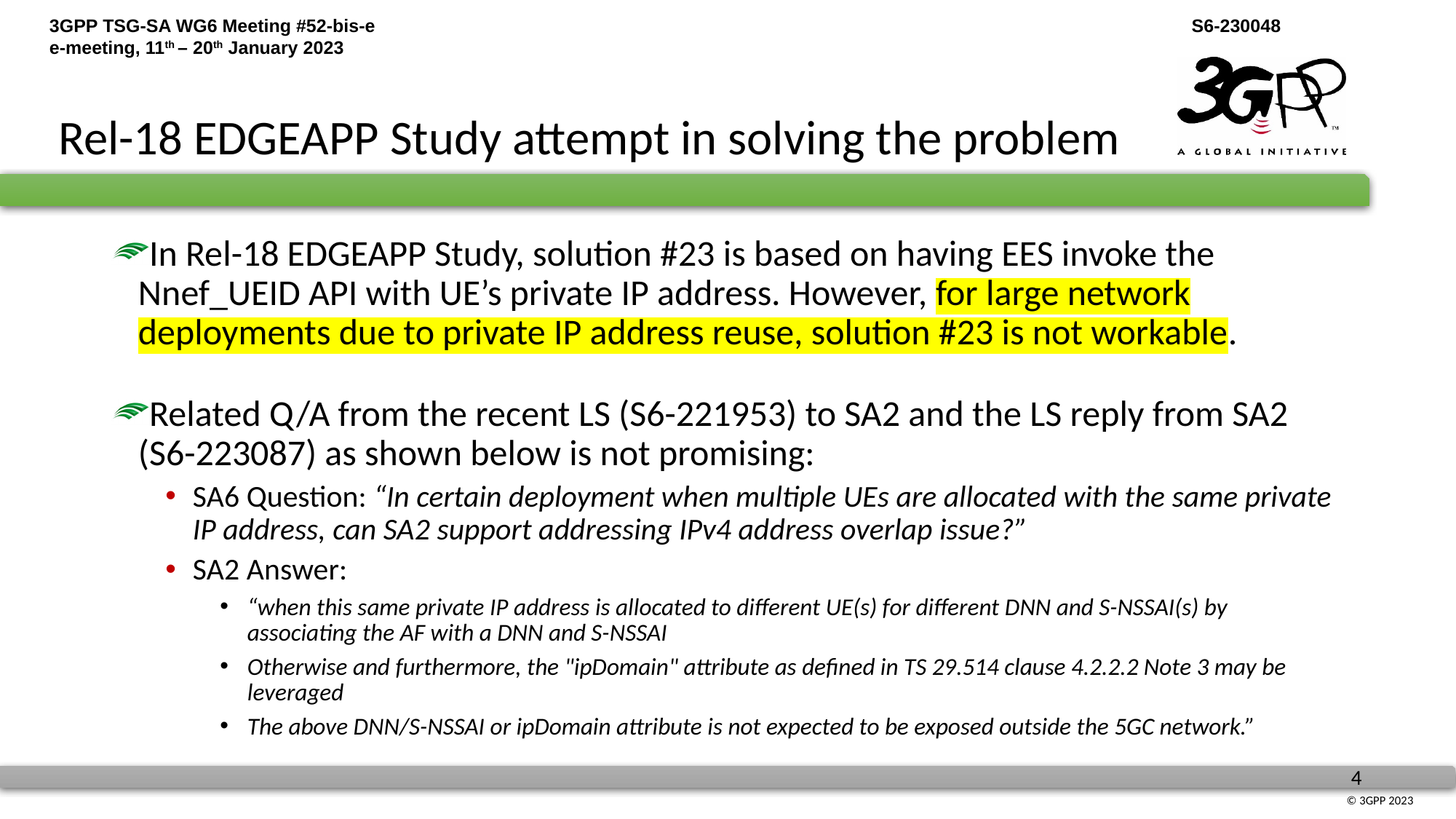

# Rel-18 EDGEAPP Study attempt in solving the problem
In Rel-18 EDGEAPP Study, solution #23 is based on having EES invoke the Nnef_UEID API with UE’s private IP address. However, for large network deployments due to private IP address reuse, solution #23 is not workable.

Related Q/A from the recent LS (S6-221953) to SA2 and the LS reply from SA2 (S6-223087) as shown below is not promising:
SA6 Question: “In certain deployment when multiple UEs are allocated with the same private IP address, can SA2 support addressing IPv4 address overlap issue?”
SA2 Answer:
“when this same private IP address is allocated to different UE(s) for different DNN and S-NSSAI(s) by associating the AF with a DNN and S-NSSAI
Otherwise and furthermore, the "ipDomain" attribute as defined in TS 29.514 clause 4.2.2.2 Note 3 may be leveraged
The above DNN/S-NSSAI or ipDomain attribute is not expected to be exposed outside the 5GC network.”